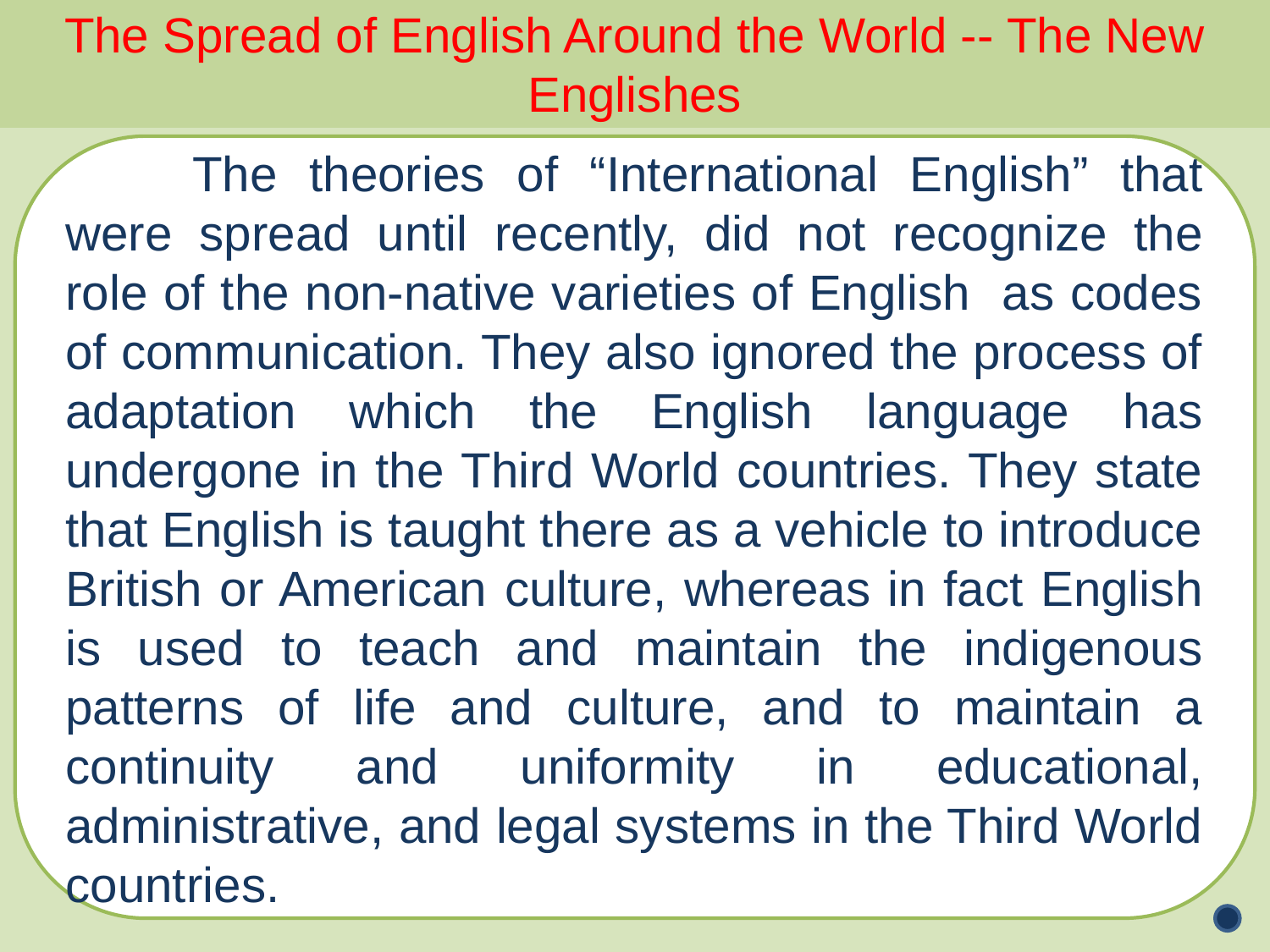

The Spread of English Around the World -- The New Englishes
	The theories of “International English” that were spread until recently, did not recognize the role of the non-native varieties of English  as codes of communication. They also ignored the process of adaptation which the English language has undergone in the Third World countries. They state that English is taught there as a vehicle to introduce British or American culture, whereas in fact English is used to teach and maintain the indigenous patterns of life and culture, and to maintain a continuity and uniformity in educational, administrative, and legal systems in the Third World countries.